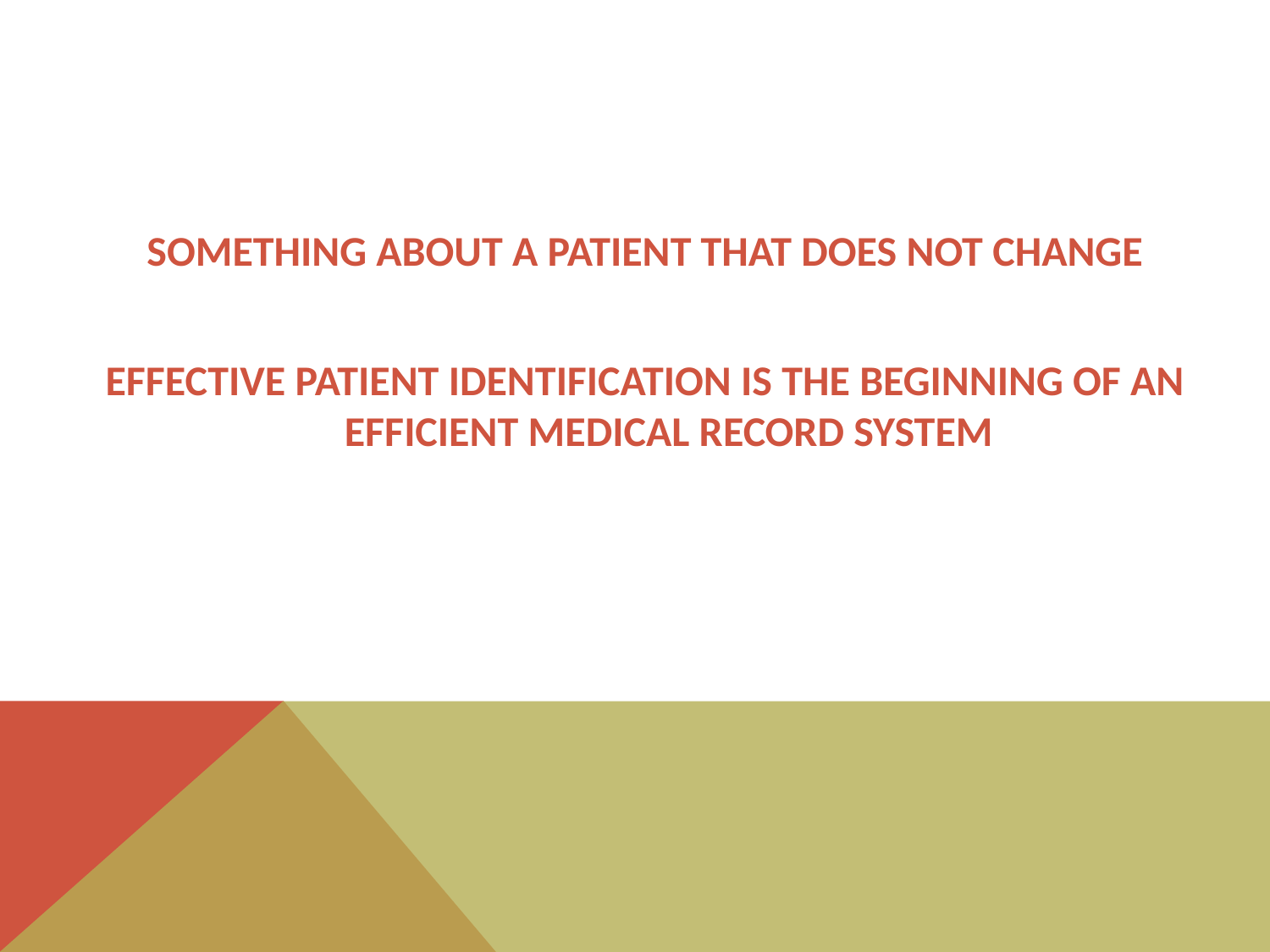

SOMETHING ABOUT A PATIENT THAT DOES NOT CHANGE

EFFECTIVE PATIENT IDENTIFICATION IS THE BEGINNING OF AN EFFICIENT MEDICAL RECORD SYSTEM